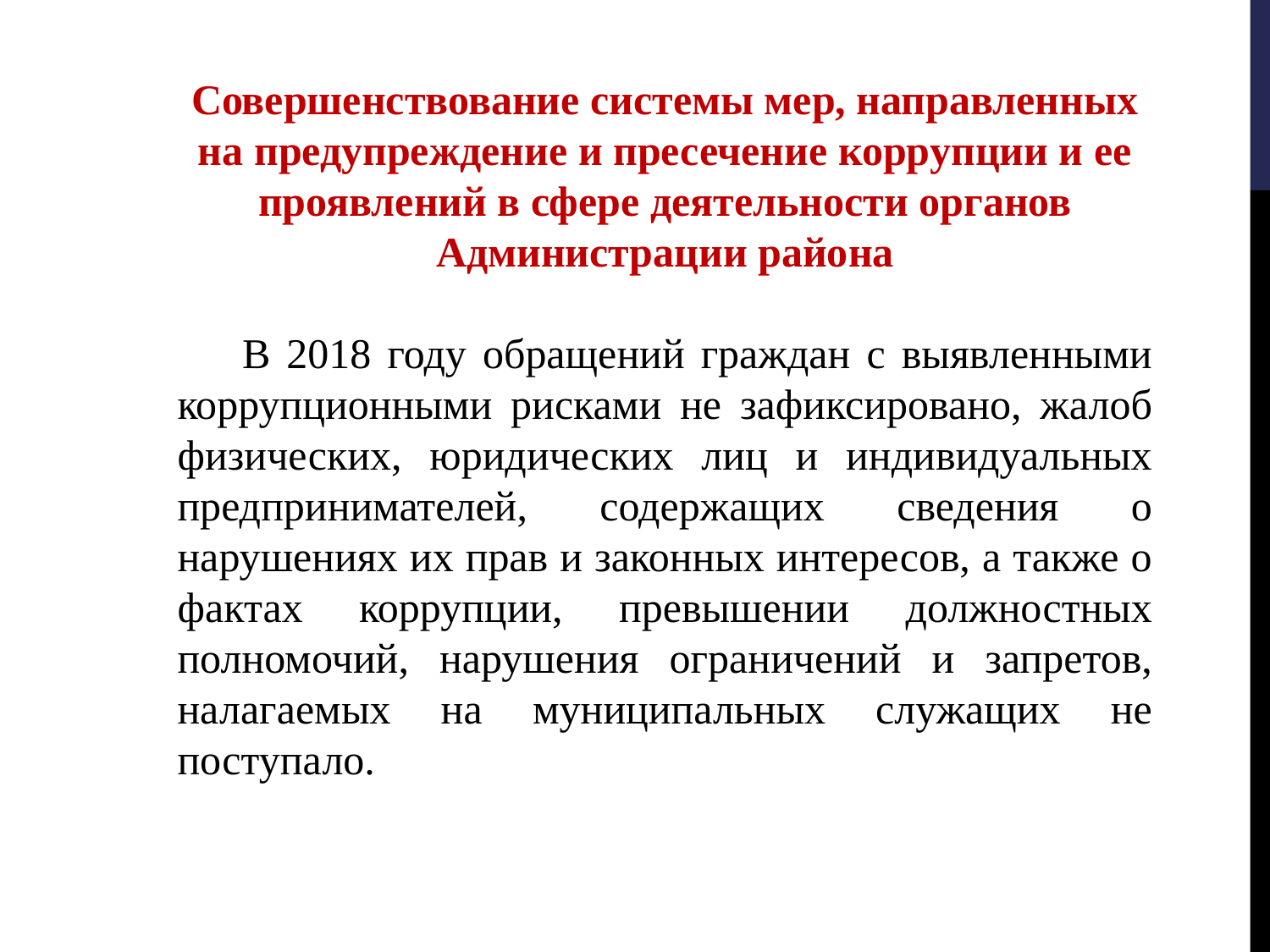

Совершенствование системы мер, направленных на предупреждение и пресечение коррупции и ее проявлений в сфере деятельности органов Администрации района

    В 2018 году обращений граждан с выявленными коррупционными рисками не зафиксировано, жалоб физических, юридических лиц и индивидуальных предпринимателей, содержащих сведения о нарушениях их прав и законных интересов, а также о фактах коррупции, превышении должностных полномочий, нарушения ограничений и запретов, налагаемых на муниципальных служащих не поступало.